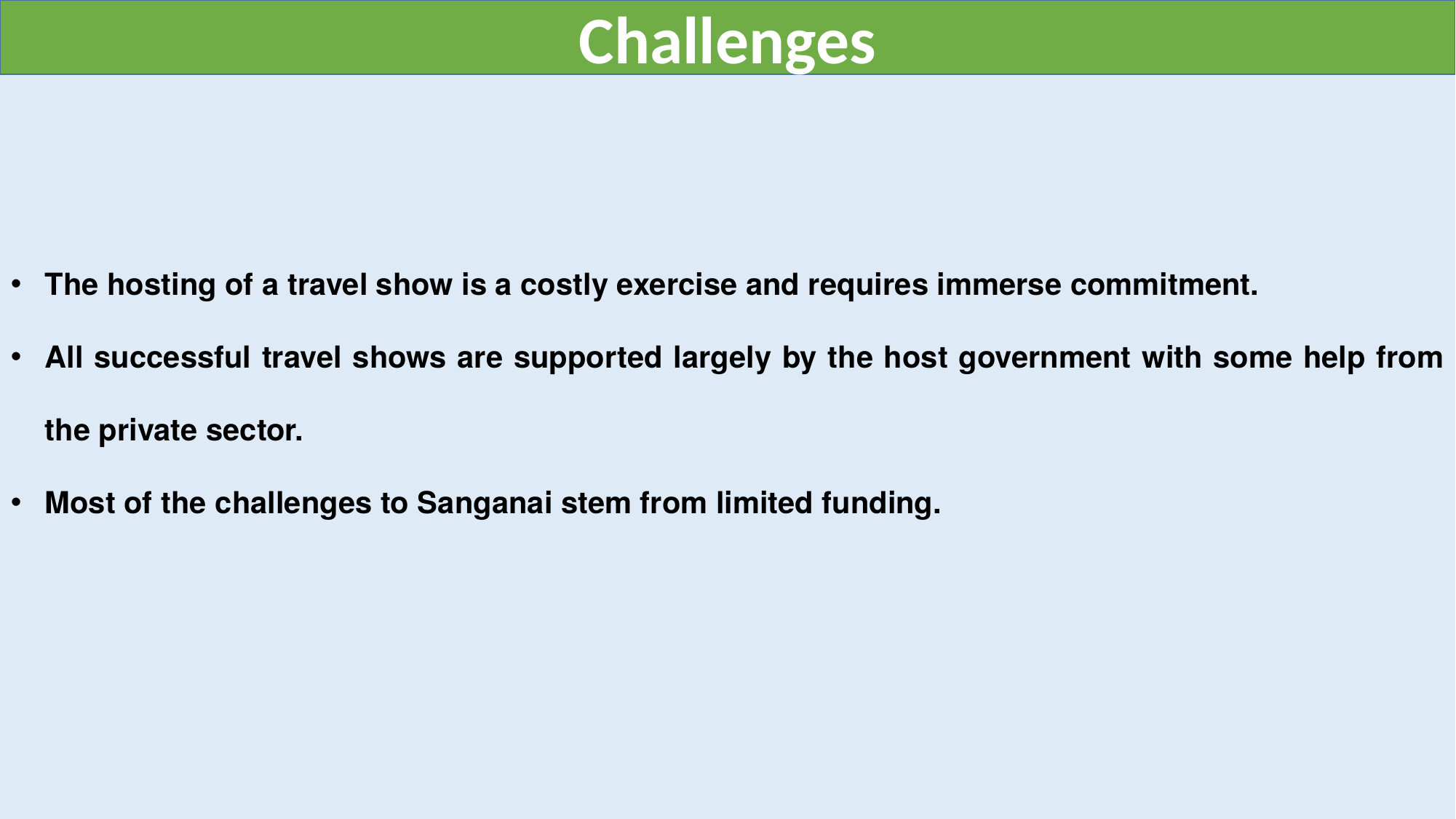

Challenges
The hosting of a travel show is a costly exercise and requires immerse commitment.
All successful travel shows are supported largely by the host government with some help from the private sector.
Most of the challenges to Sanganai stem from limited funding.